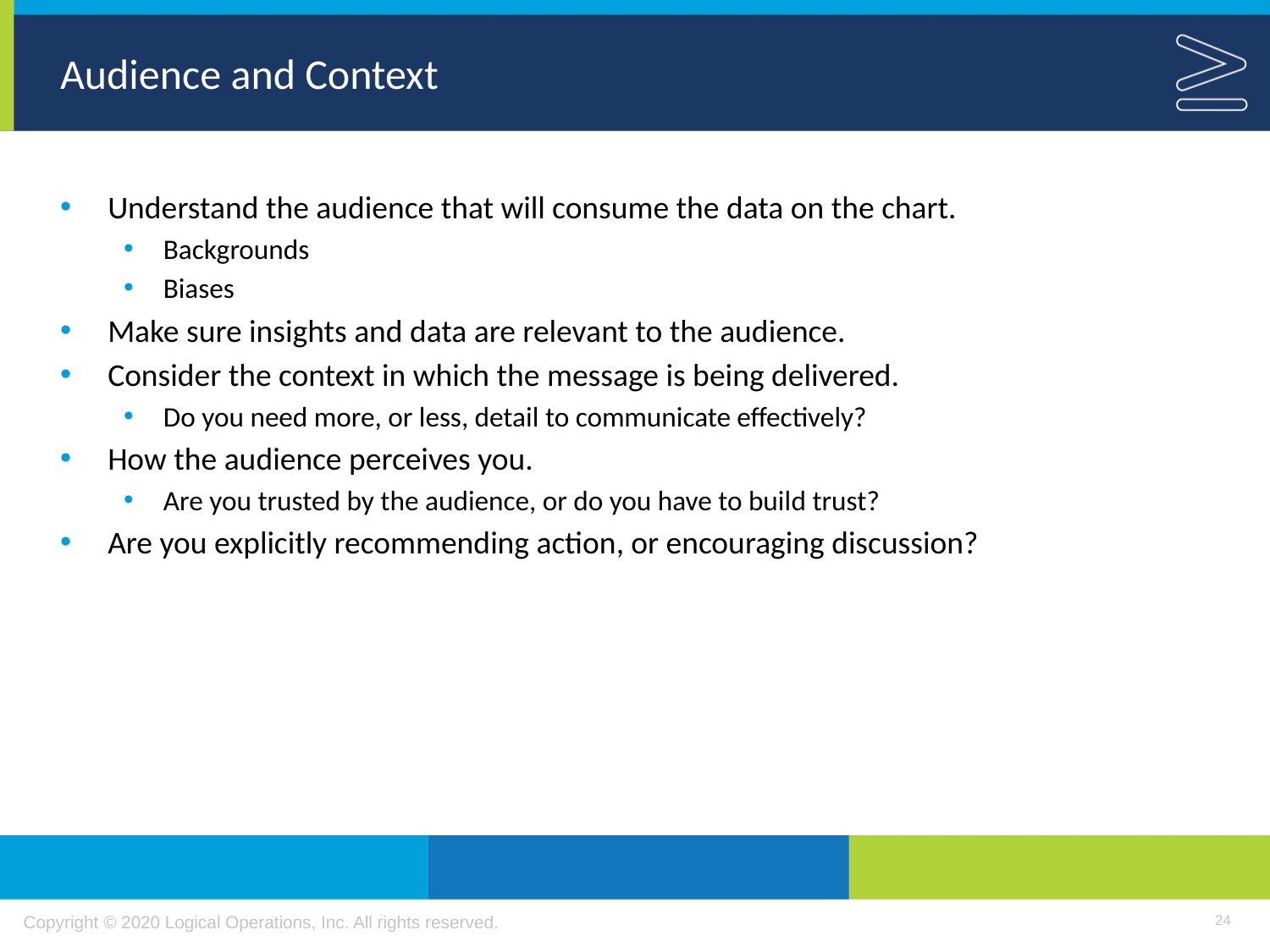

# Audience and Context
Understand the audience that will consume the data on the chart.
Backgrounds
Biases
Make sure insights and data are relevant to the audience.
Consider the context in which the message is being delivered.
Do you need more, or less, detail to communicate effectively?
How the audience perceives you.
Are you trusted by the audience, or do you have to build trust?
Are you explicitly recommending action, or encouraging discussion?
24